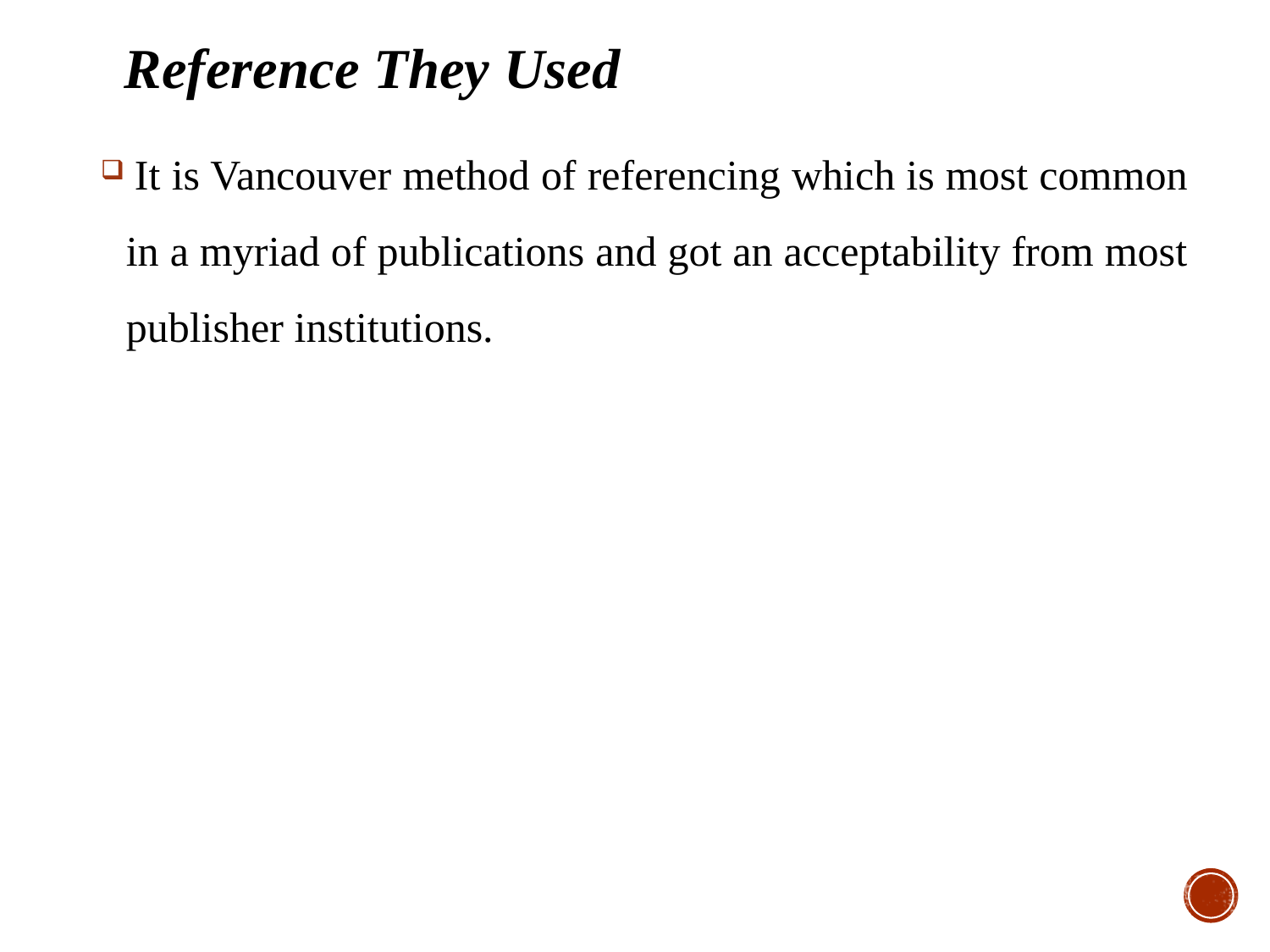

# Reference They Used
 It is Vancouver method of referencing which is most common in a myriad of publications and got an acceptability from most publisher institutions.

18